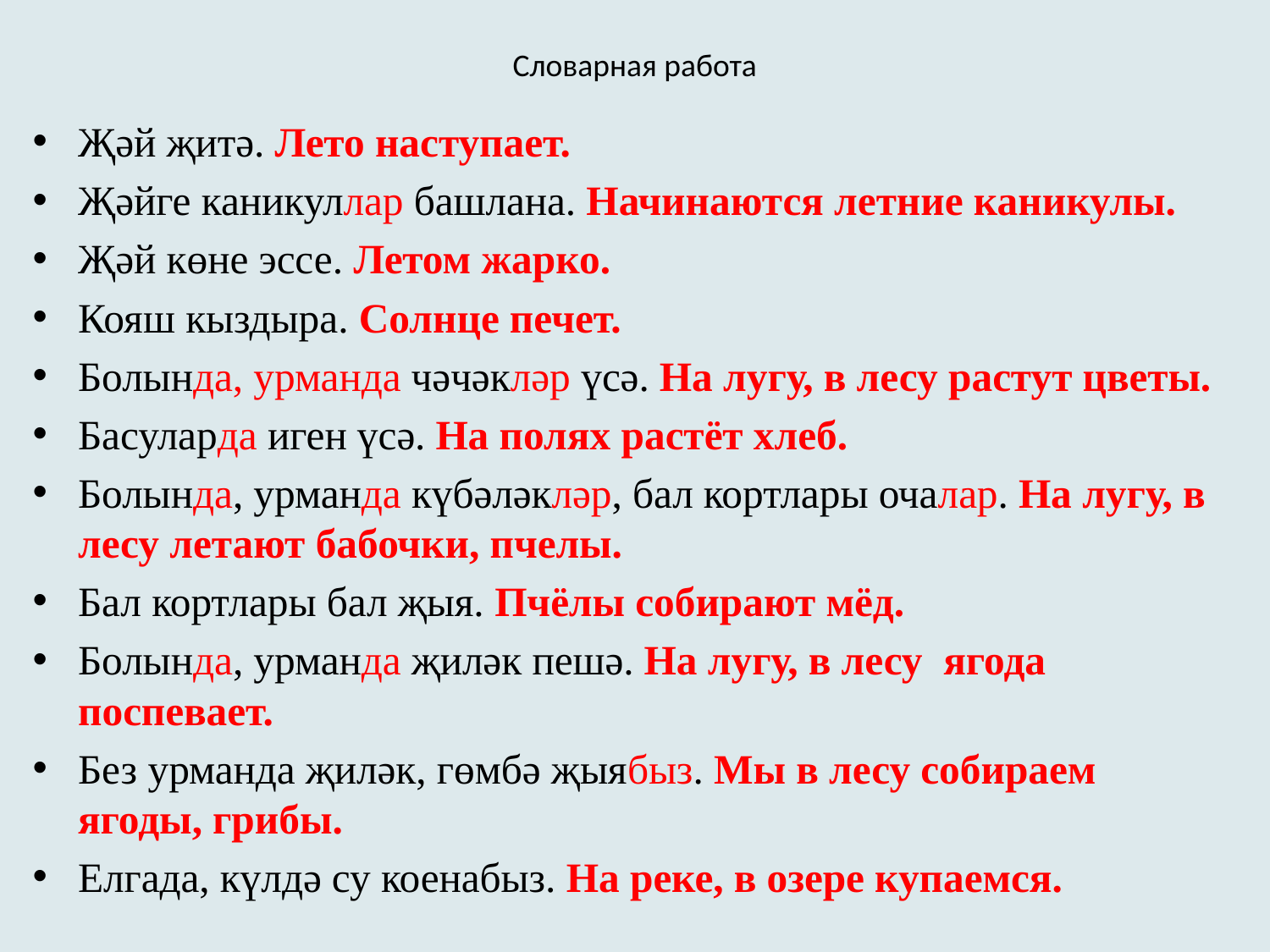

# Словарная работа
Җәй җитә. Лето наступает.
Җәйге каникуллар башлана. Начинаются летние каникулы.
Җәй көне эссе. Летом жарко.
Кояш кыздыра. Солнце печет.
Болында, урманда чәчәкләр үсә. На лугу, в лесу растут цветы.
Басуларда иген үсә. На полях растёт хлеб.
Болында, урманда күбәләкләр, бал кортлары очалар. На лугу, в лесу летают бабочки, пчелы.
Бал кортлары бал җыя. Пчёлы собирают мёд.
Болында, урманда җиләк пешә. На лугу, в лесу  ягода поспевает.
Без урманда җиләк, гөмбә җыябыз. Мы в лесу собираем ягоды, грибы.
Елгада, күлдә су коенабыз. На реке, в озере купаемся.